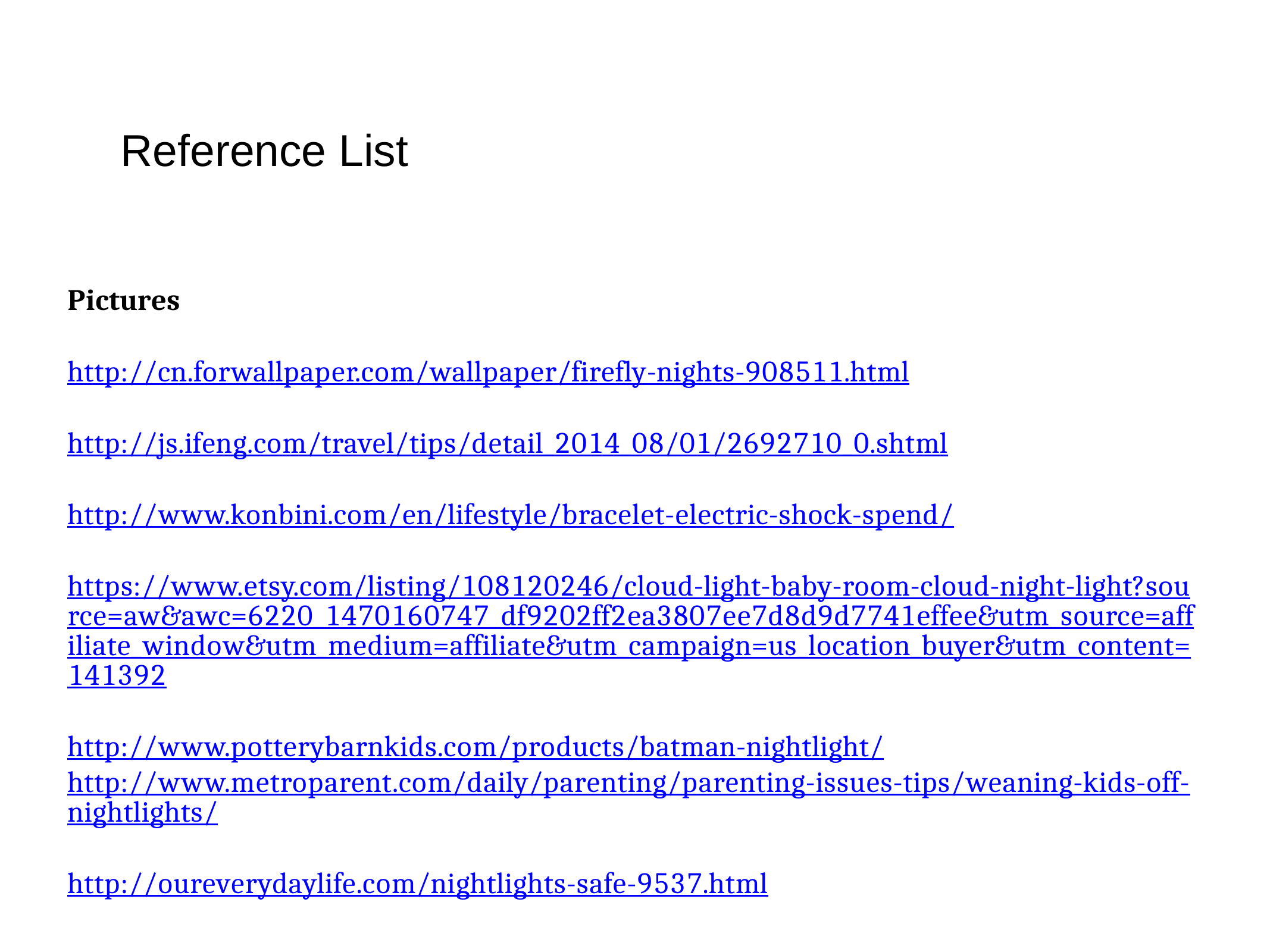

Reference List
Pictures

http://cn.forwallpaper.com/wallpaper/firefly-nights-908511.html

http://js.ifeng.com/travel/tips/detail_2014_08/01/2692710_0.shtml

http://www.konbini.com/en/lifestyle/bracelet-electric-shock-spend/

https://www.etsy.com/listing/108120246/cloud-light-baby-room-cloud-night-light?source=aw&awc=6220_1470160747_df9202ff2ea3807ee7d8d9d7741effee&utm_source=affiliate_window&utm_medium=affiliate&utm_campaign=us_location_buyer&utm_content=141392

http://www.potterybarnkids.com/products/batman-nightlight/
http://www.metroparent.com/daily/parenting/parenting-issues-tips/weaning-kids-off-nightlights/

http://oureverydaylife.com/nightlights-safe-9537.html